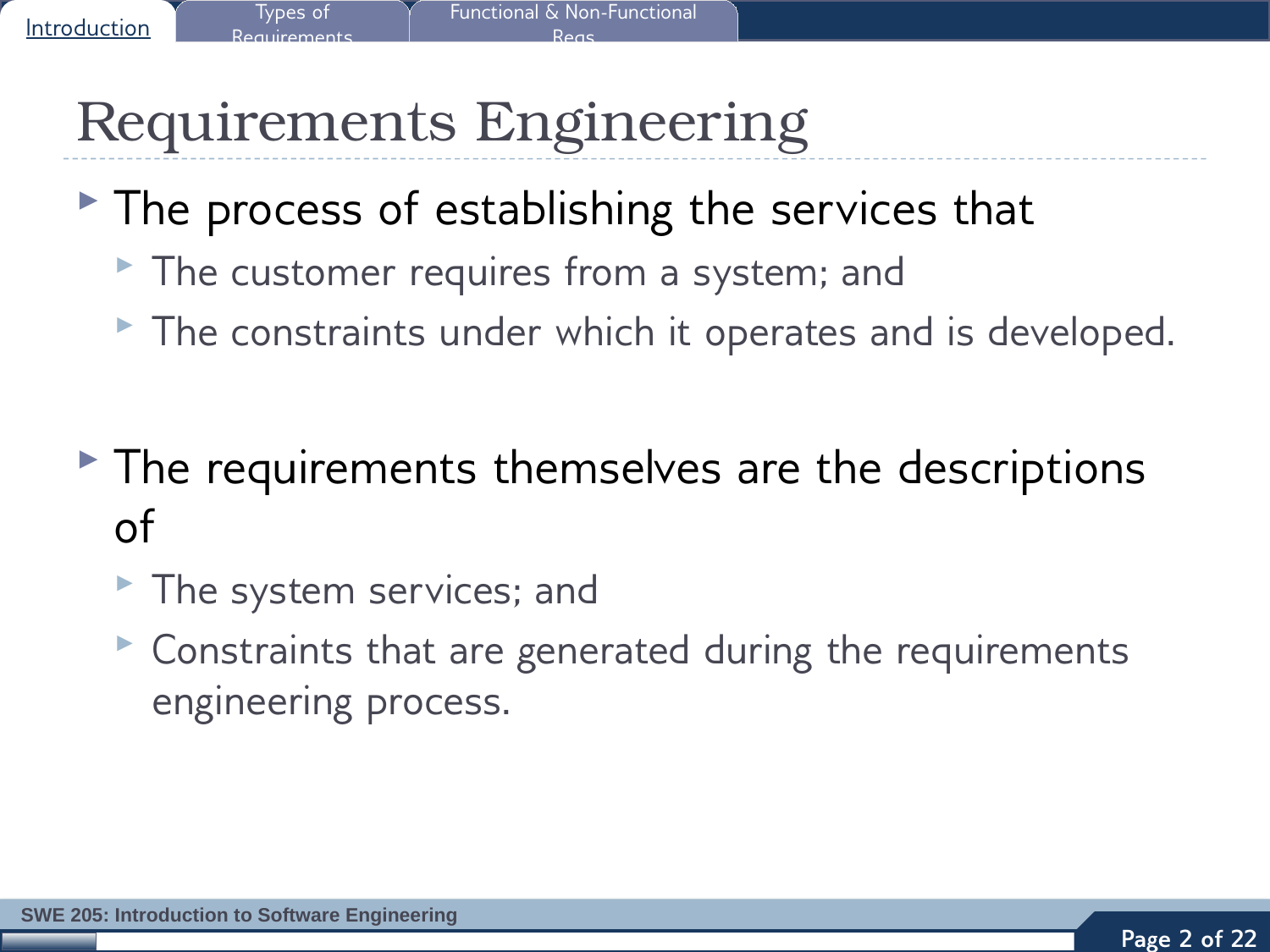

Introduction
Types of Requirements
Functional & Non-Functional Reqs
# Requirements Engineering
The process of establishing the services that
The customer requires from a system; and
The constraints under which it operates and is developed.

The requirements themselves are the descriptions of
The system services; and
Constraints that are generated during the requirements engineering process.
2
Page 2 of 22